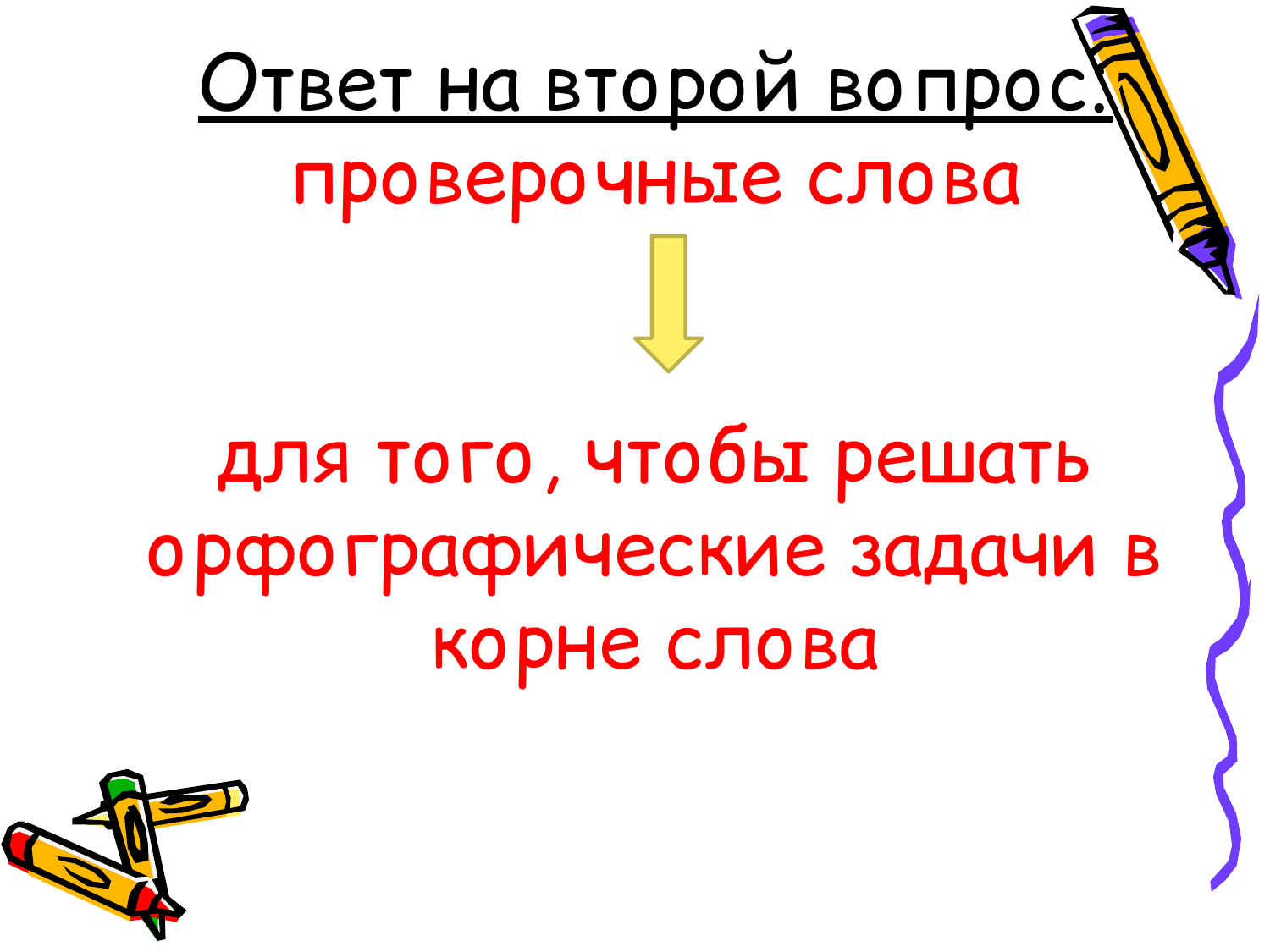

# Ответ на второй вопрос: проверочные слова для того, чтобы решать орфографические задачи в корне слова